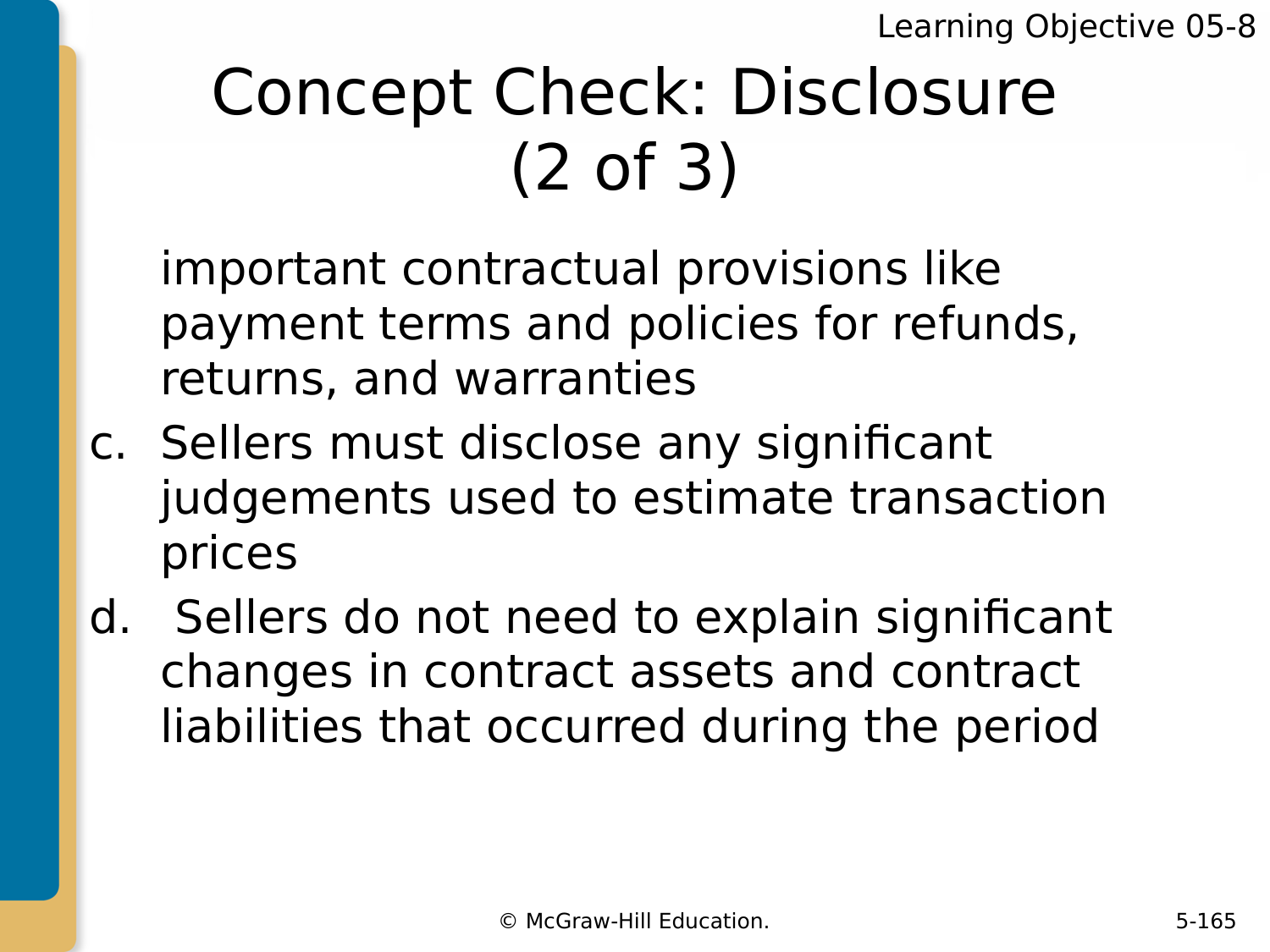

Learning Objective 05-8
# Concept Check: Disclosure (2 of 3)
	important contractual provisions like payment terms and policies for refunds, returns, and warranties
Sellers must disclose any significant judgements used to estimate transaction prices
 Sellers do not need to explain significant changes in contract assets and contract liabilities that occurred during the period